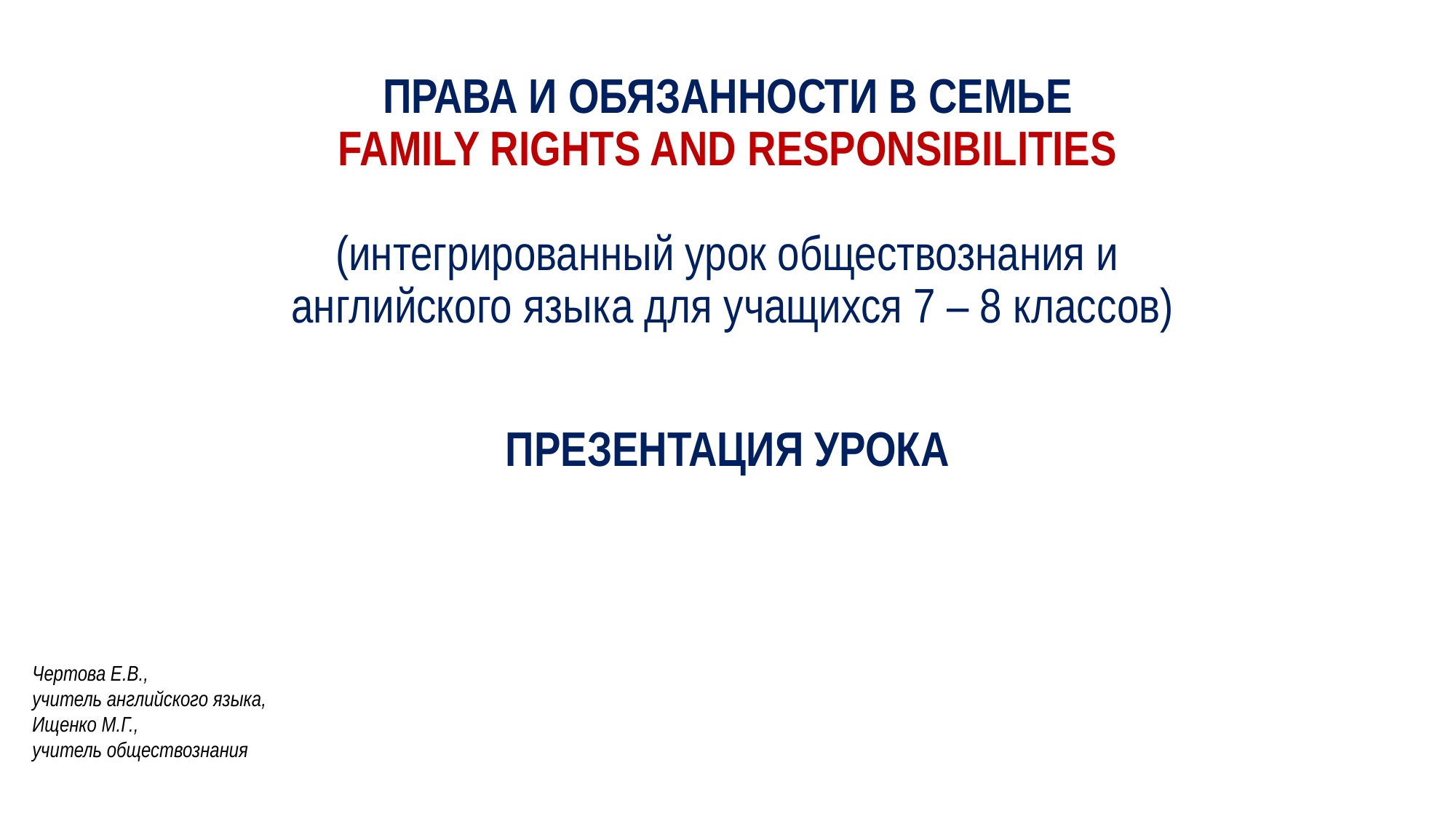

# ПРАВА И ОБЯЗАННОСТИ В СЕМЬЕ FAMILY RIGHTS AND RESPONSIBILITIES (интегрированный урок обществознания и английского языка для учащихся 7 – 8 классов)

ПРЕЗЕНТАЦИЯ УРОКА
Чертова Е.В.,
учитель английского языка,
Ищенко М.Г.,
учитель обществознания